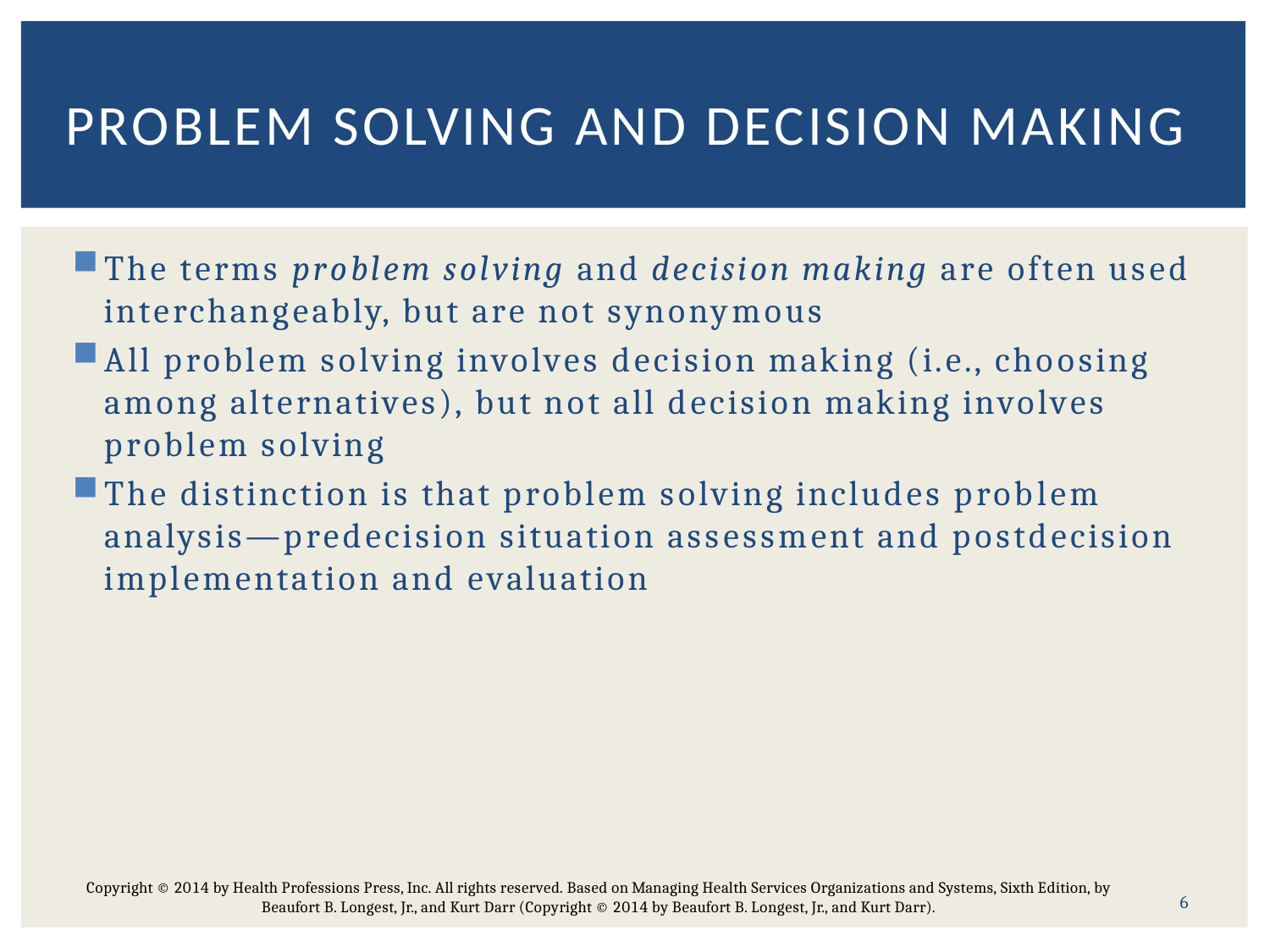

# Problem Solving and decision Making
The terms problem solving and decision making are often used interchangeably, but are not synony­mous
All problem solving involves decision making (i.e., choosing among alternatives), but not all decision making involves problem solving
The distinction is that problem solving includes prob­lem analysis—predecision situation assessment and postdecision implementation and evaluation
6